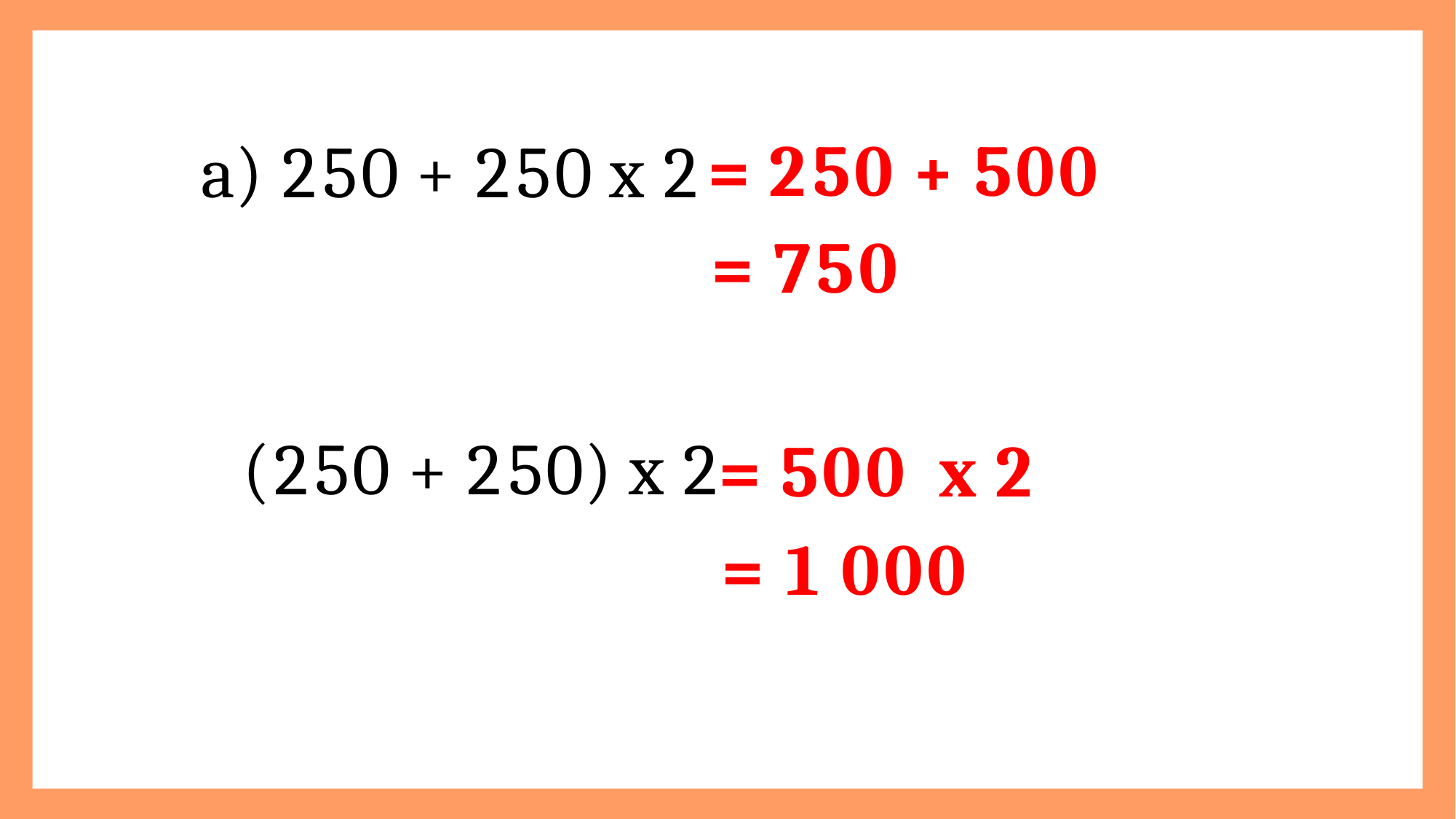

= 250 + 500
a) 250 + 250 x 2
= 750
(250 + 250) x 2
= 500  x 2
= 1 000